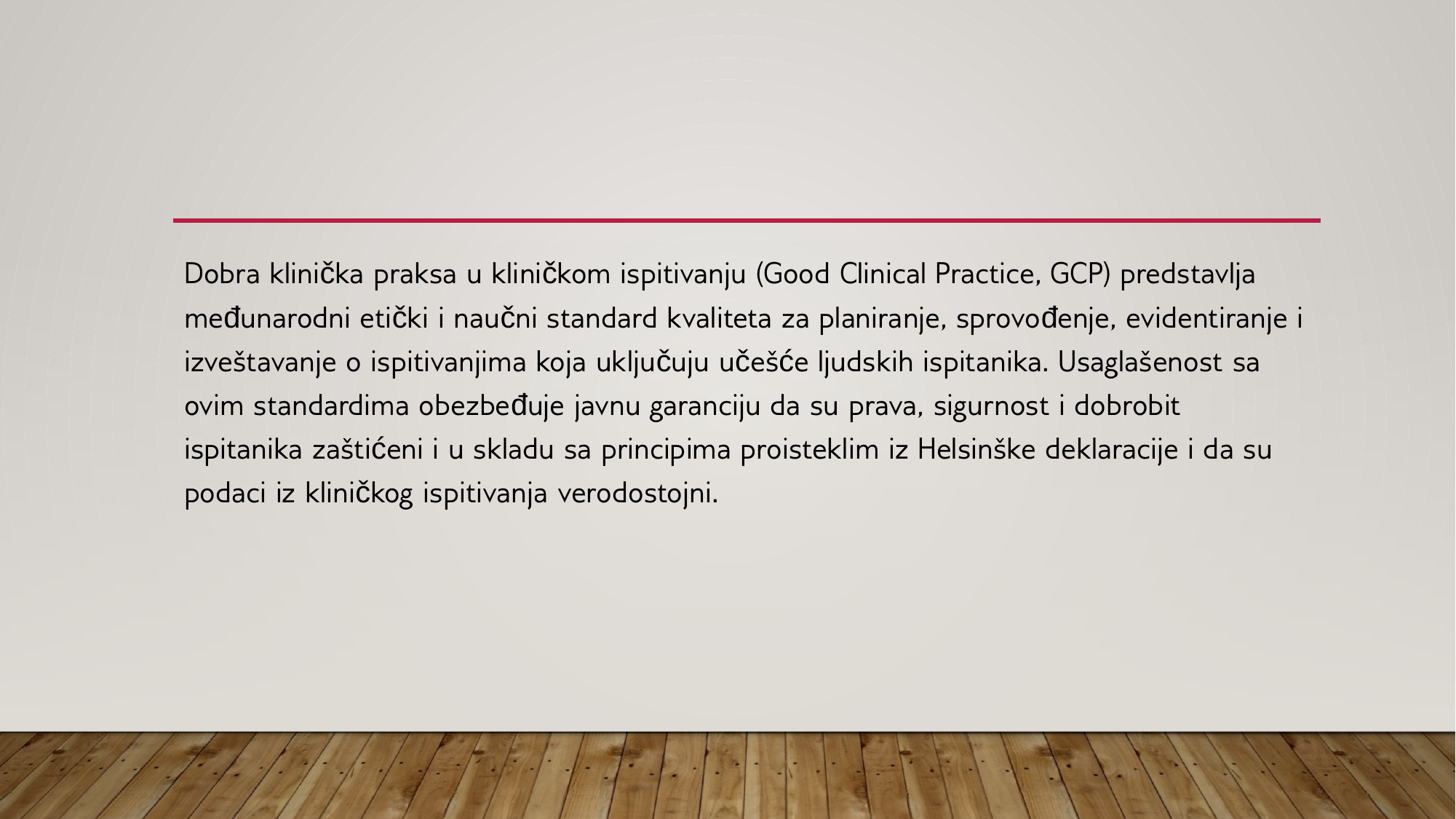

#
Dobra klinička praksa u kliničkom ispitivanju (Good Clinical Practice, GCP) predstavlja međunarodni etički i naučni standard kvaliteta za planiranje, sprovođenje, evidentiranje i izveštavanje o ispitivanjima koja uključuju učešće ljudskih ispitanika. Usaglašenost sa ovim standardima obezbeđuje javnu garanciju da su prava, sigurnost i dobrobit ispitanika zaštićeni i u skladu sa principima proisteklim iz Helsinške deklaracije i da su podaci iz kliničkog ispitivanja verodostojni.